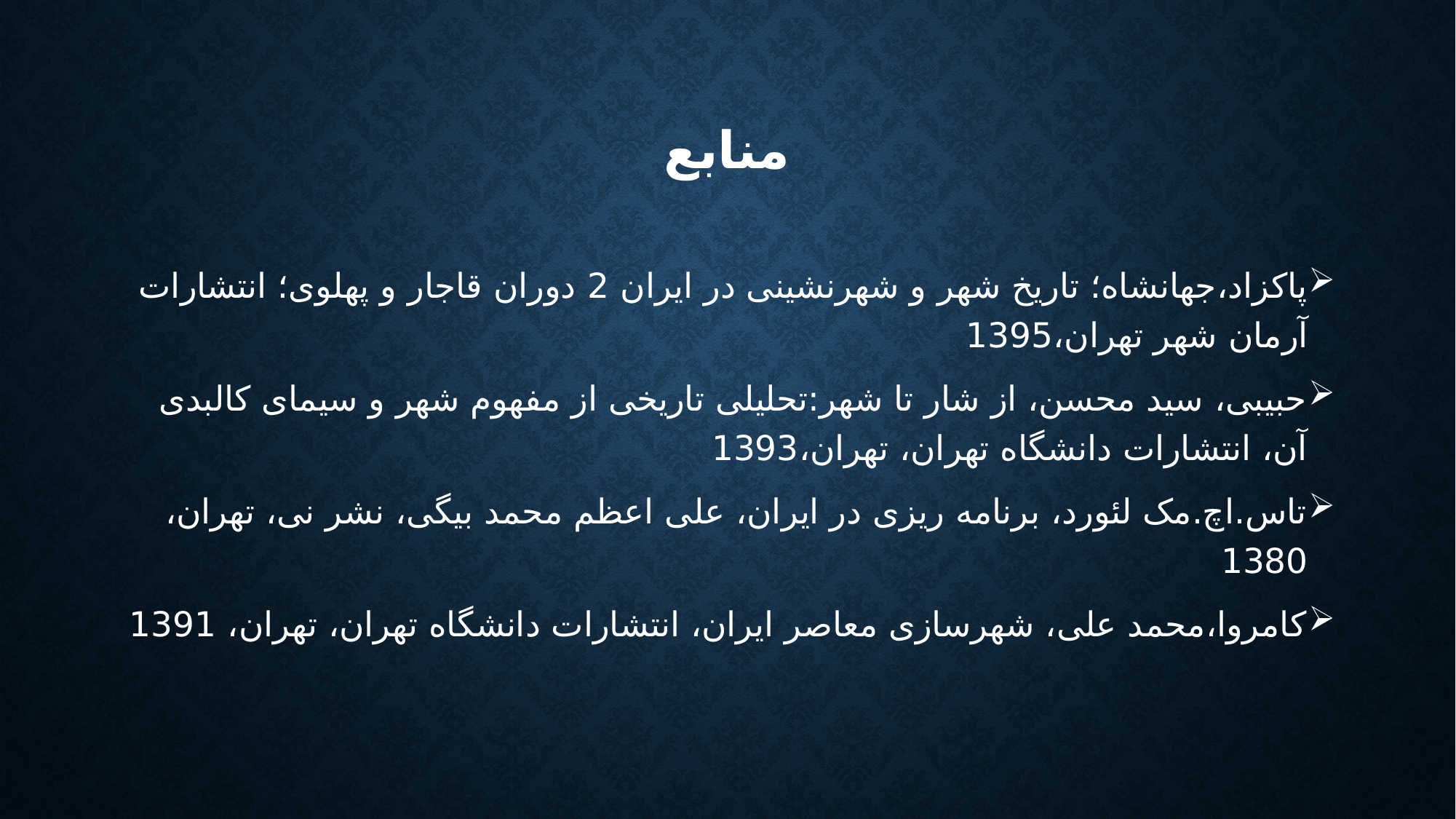

# منابع
پاکزاد،جهانشاه؛ تاریخ شهر و شهرنشینی در ایران 2 دوران قاجار و پهلوی؛ انتشارات آرمان شهر تهران،1395
حبیبی، سید محسن، از شار تا شهر:تحلیلی تاریخی از مفهوم شهر و سیمای کالبدی آن، انتشارات دانشگاه تهران، تهران،1393
تاس.اچ.مک لئورد، برنامه ریزی در ایران، علی اعظم محمد بیگی، نشر نی، تهران، 1380
کامروا،محمد علی، شهرسازی معاصر ایران، انتشارات دانشگاه تهران، تهران، 1391